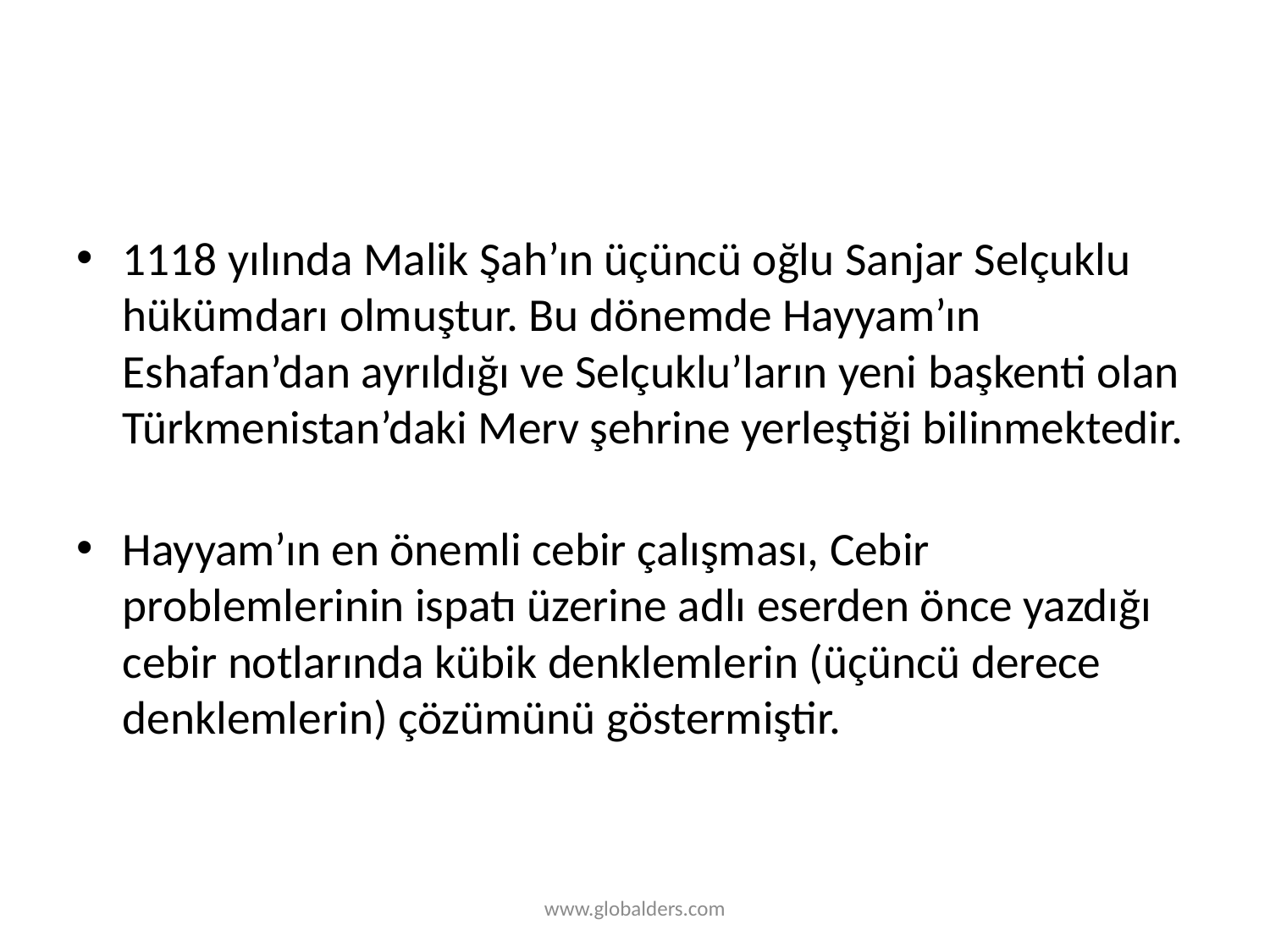

#
1118 yılında Malik Şah’ın üçüncü oğlu Sanjar Selçuklu hükümdarı olmuştur. Bu dönemde Hayyam’ın Eshafan’dan ayrıldığı ve Selçuklu’ların yeni başkenti olan Türkmenistan’daki Merv şehrine yerleştiği bilinmektedir.
Hayyam’ın en önemli cebir çalışması, Cebir problemlerinin ispatı üzerine adlı eserden önce yazdığı cebir notlarında kübik denklemlerin (üçüncü derece denklemlerin) çözümünü göstermiştir.
www.globalders.com